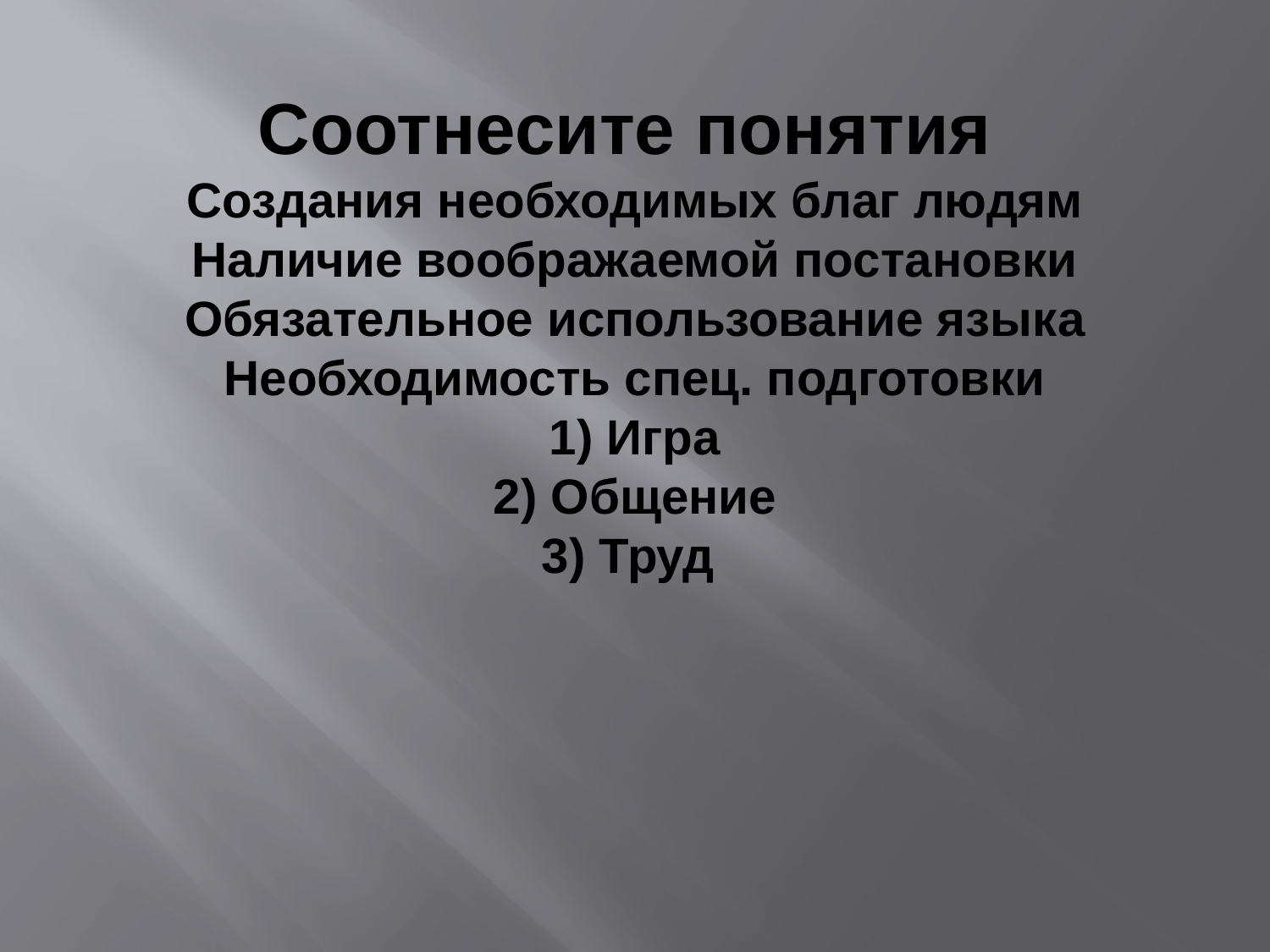

# Соотнесите понятия Создания необходимых благ людям Наличие воображаемой постановки Обязательное использование языка Необходимость спец. подготовки 1) Игра 2) Общение 3) Труд